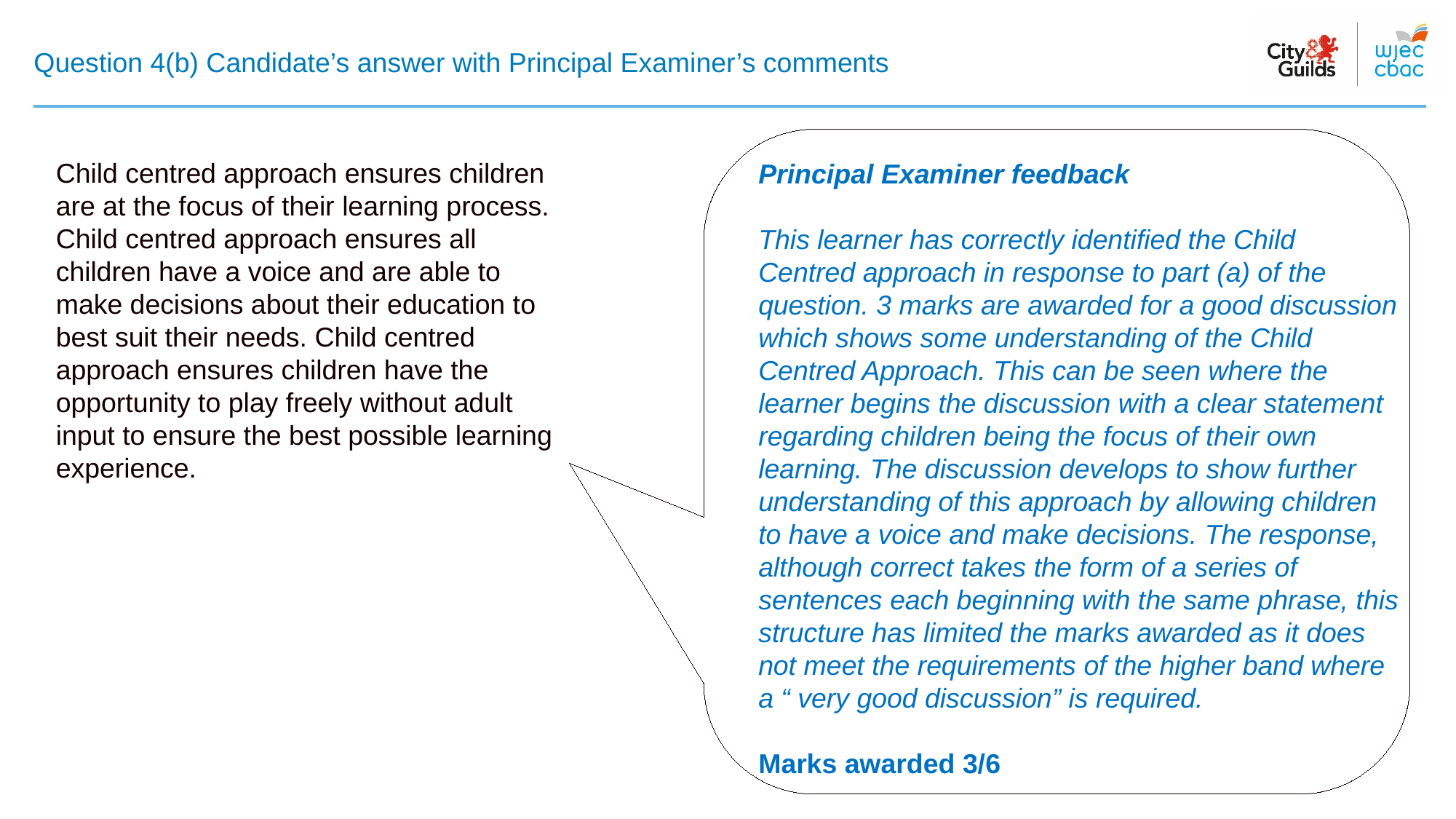

# Question 4(b) Candidate’s answer with Principal Examiner’s comments

Child centred approach ensures children are at the focus of their learning process. Child centred approach ensures all children have a voice and are able to make decisions about their education to best suit their needs. Child centred approach ensures children have the opportunity to play freely without adult input to ensure the best possible learning experience.
Principal Examiner feedback

This learner has correctly identified the Child Centred approach in response to part (a) of the question. 3 marks are awarded for a good discussion which shows some understanding of the Child Centred Approach. This can be seen where the learner begins the discussion with a clear statement regarding children being the focus of their own learning. The discussion develops to show further understanding of this approach by allowing children to have a voice and make decisions. The response, although correct takes the form of a series of sentences each beginning with the same phrase, this structure has limited the marks awarded as it does not meet the requirements of the higher band where a “ very good discussion” is required.

Marks awarded 3/6